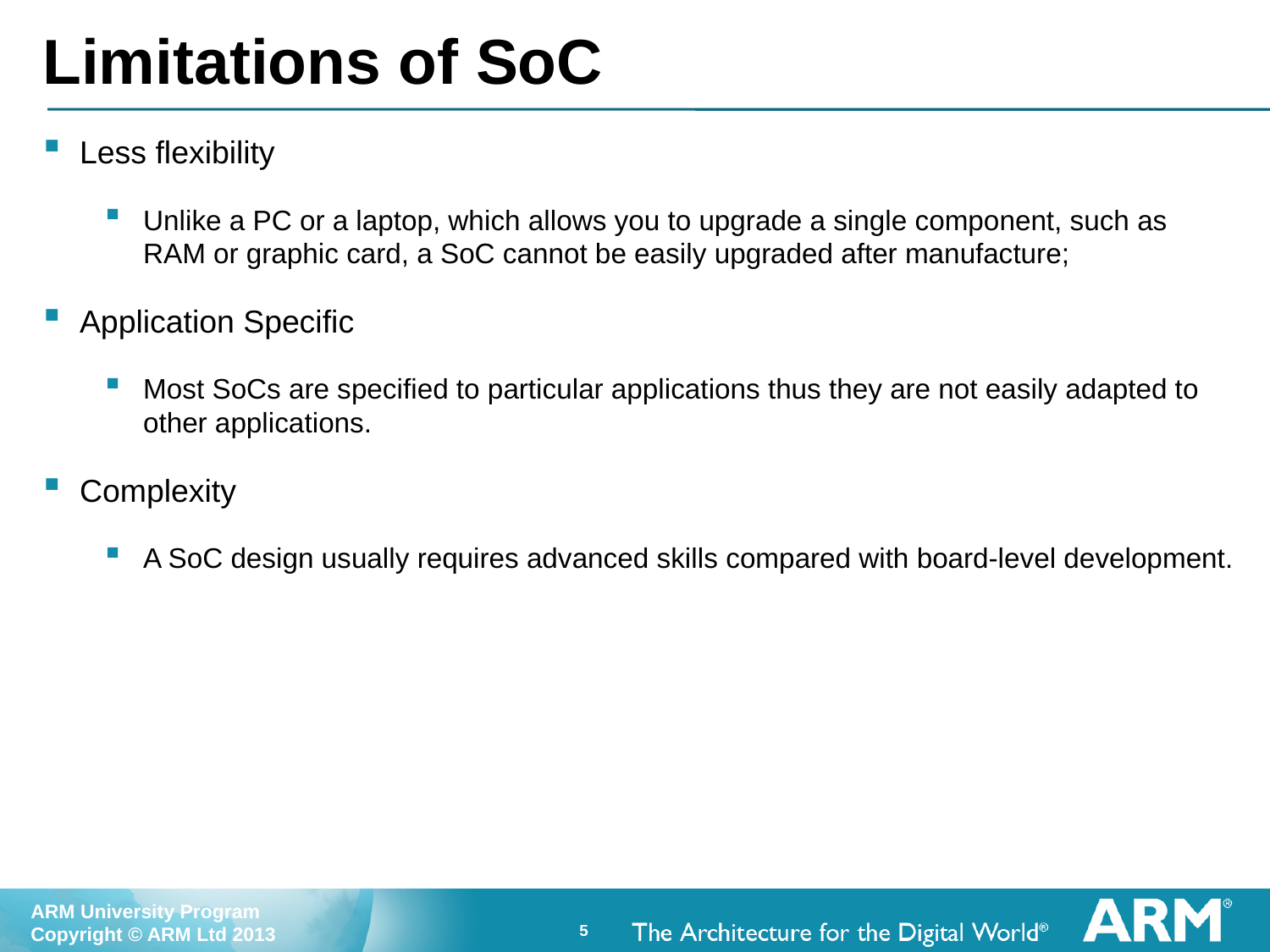

# Limitations of SoC
Less flexibility
Unlike a PC or a laptop, which allows you to upgrade a single component, such as RAM or graphic card, a SoC cannot be easily upgraded after manufacture;
Application Specific
Most SoCs are specified to particular applications thus they are not easily adapted to other applications.
Complexity
A SoC design usually requires advanced skills compared with board-level development.